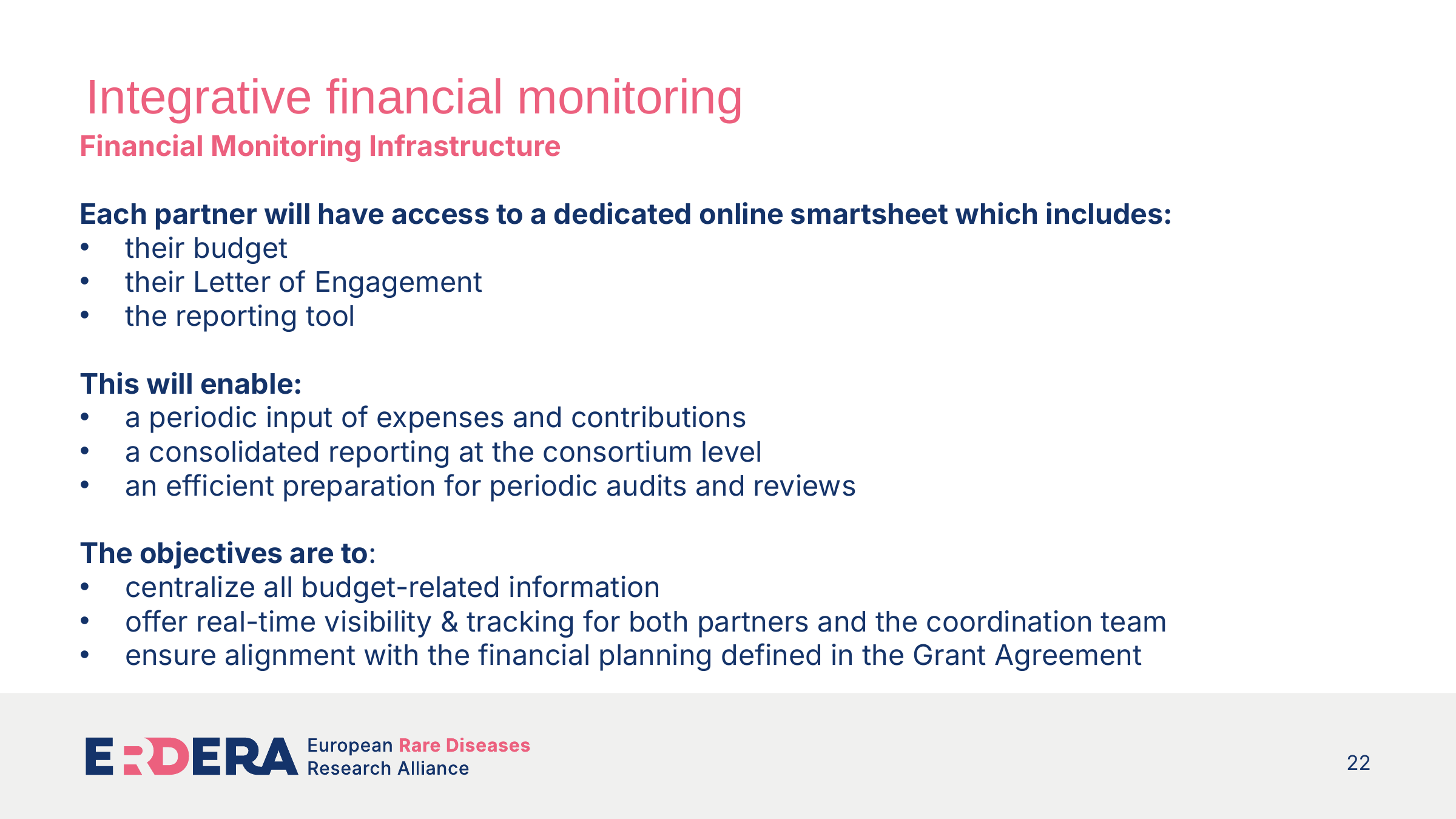

# Integrative financial monitoring
Financial Monitoring Infrastructure

Each partner will have access to a dedicated online smartsheet which includes:
their budget
their Letter of Engagement
the reporting tool

This will enable:
a periodic input of expenses and contributions
a consolidated reporting at the consortium level
an efficient preparation for periodic audits and reviews

The objectives are to:
centralize all budget-related information
offer real-time visibility & tracking for both partners and the coordination team
ensure alignment with the financial planning defined in the Grant Agreement

22